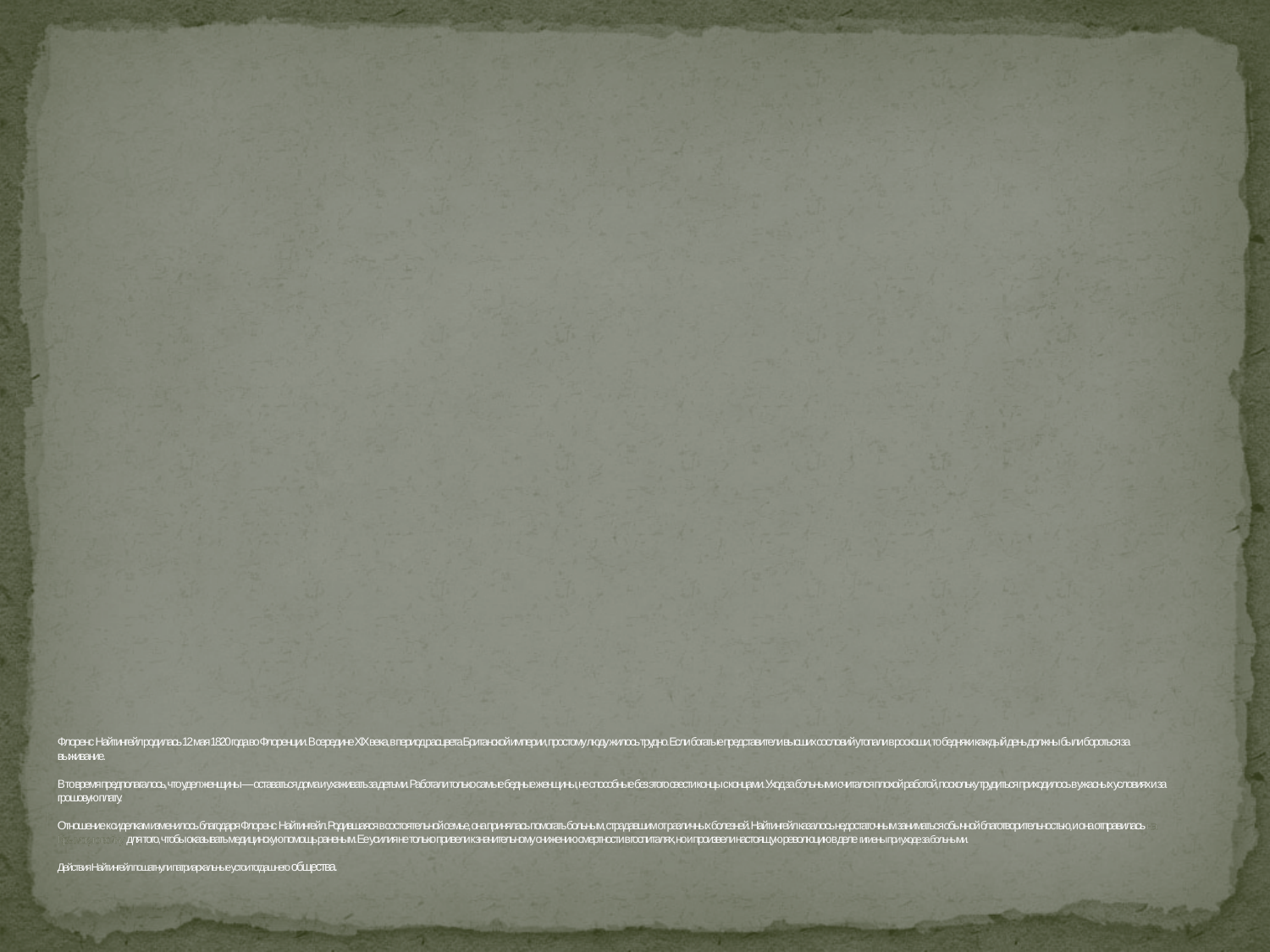

# Флоренс  Найтингейл родилась 12 мая 1820 года во Флоренции. В середине XIX века, в период расцвета Британской империи, простому люду жилось трудно. Если богатые представители высших сословий утопали в роскоши, то бедняки каждый день должны были бороться за выживание. В то время предполагалось, что удел женщины — оставаться дома и ухаживать за детьми. Работали только самые бедные женщины, не способные без этого свести концы с концами. Уход за больными считался плохой работой, поскольку трудиться приходилось в ужасных условиях и за грошовую плату. Отношение к сиделкам изменилось благодаря Флоренс  Найтингейл. Родившаяся в состоятельной семье, она принялась помогать больным, страдавшим от различных болезней. Найтингейл казалось недостаточным заниматься обычной благотворительностью, и она отправилась на Крымскую войну для того, чтобы оказывать медицинскую помощь раненым. Ее усилия не только привели к значительному снижению смертности в госпиталях, но и произвели настоящую революцию в деле гигиены при уходе за больными. Действия Найтингейл пошатнули патриархальные устои тогдашнего общества.